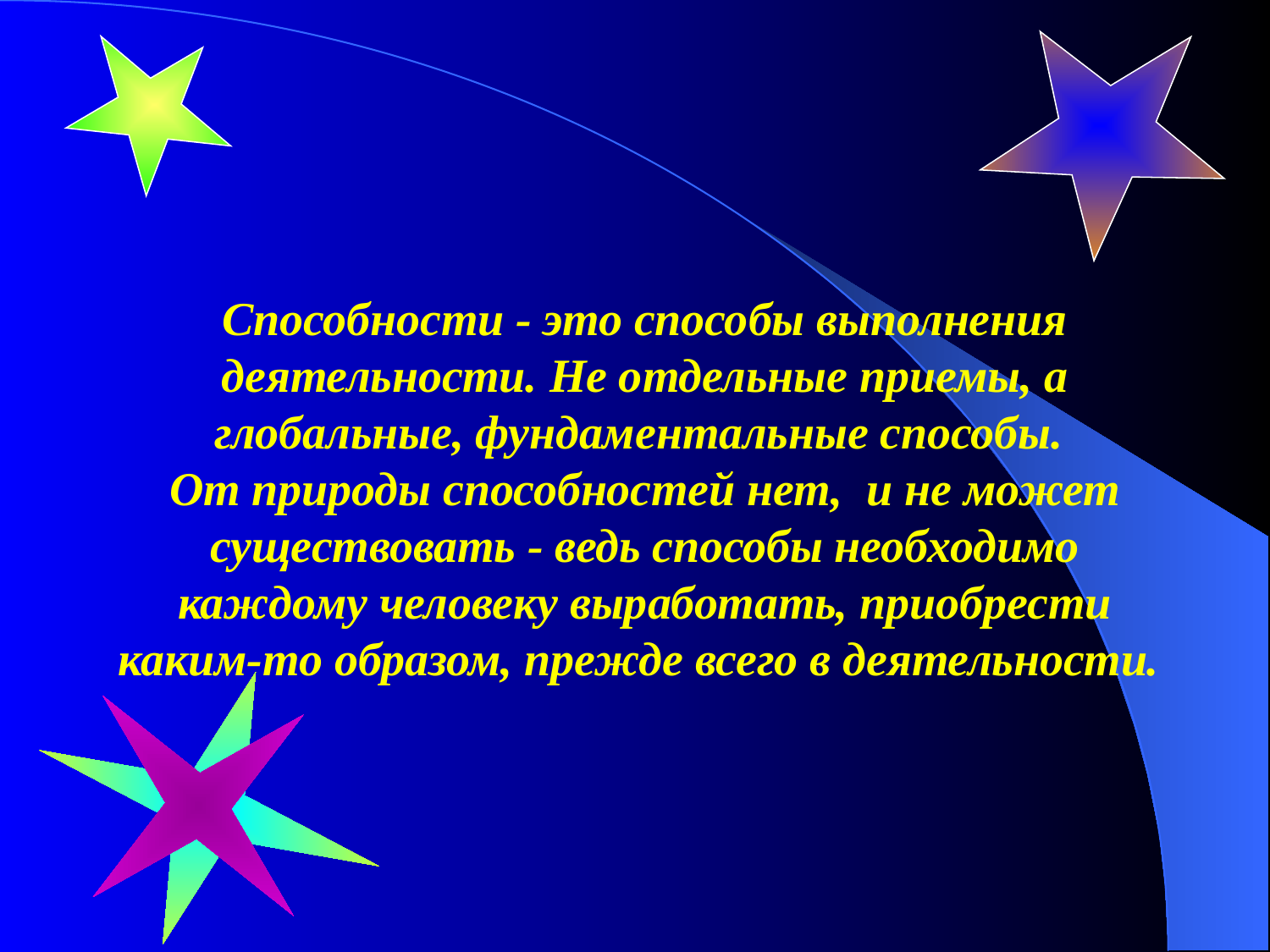

Способности - это способы выполнения деятельности. Не отдельные приемы, а глобальные, фундаментальные способы.
От природы способностей нет,  и не может существовать - ведь способы необходимо каждому человеку выработать, приобрести каким-то образом, прежде всего в деятельности.